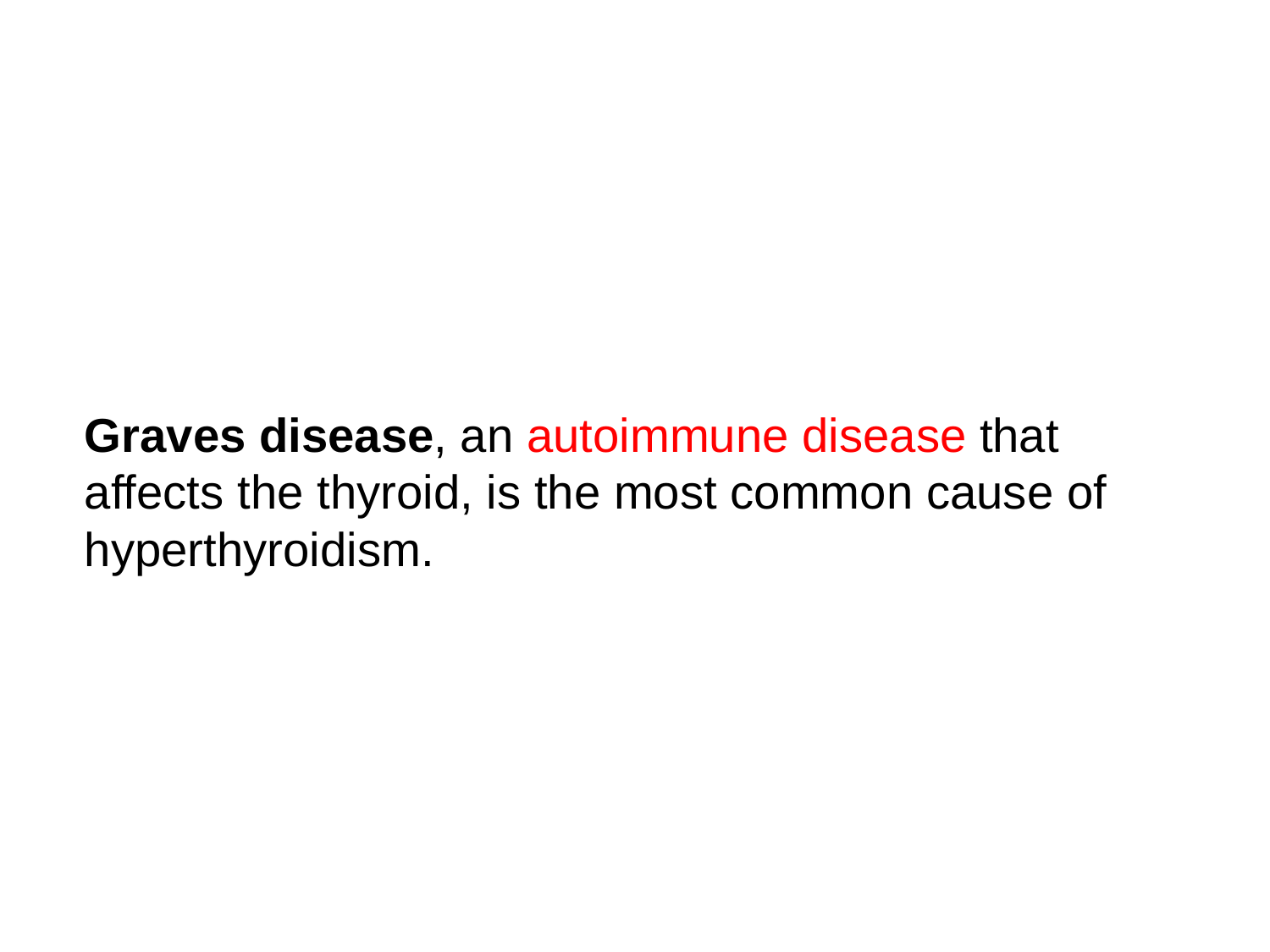

#

Graves disease, an autoimmune disease that affects the thyroid, is the most common cause of hyperthyroidism.